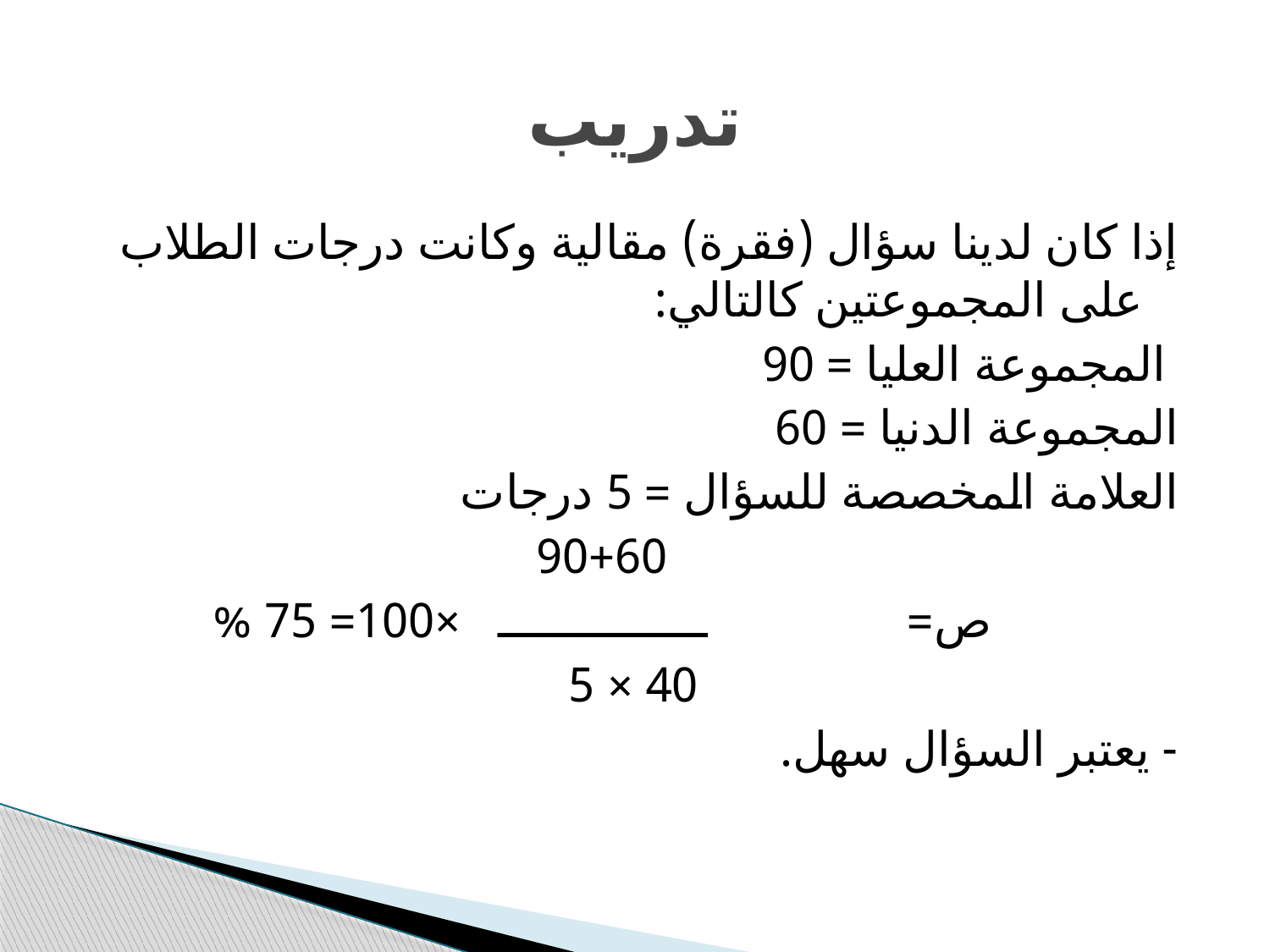

# تدريب
إذا كان لدينا سؤال (فقرة) مقالية وكانت درجات الطلاب على المجموعتين كالتالي:
 المجموعة العليا = 90
المجموعة الدنيا = 60
العلامة المخصصة للسؤال = 5 درجات
    90+60
    ص=                ـــــــــــــــ   ×100= 75 %
40 × 5
- يعتبر السؤال سهل.